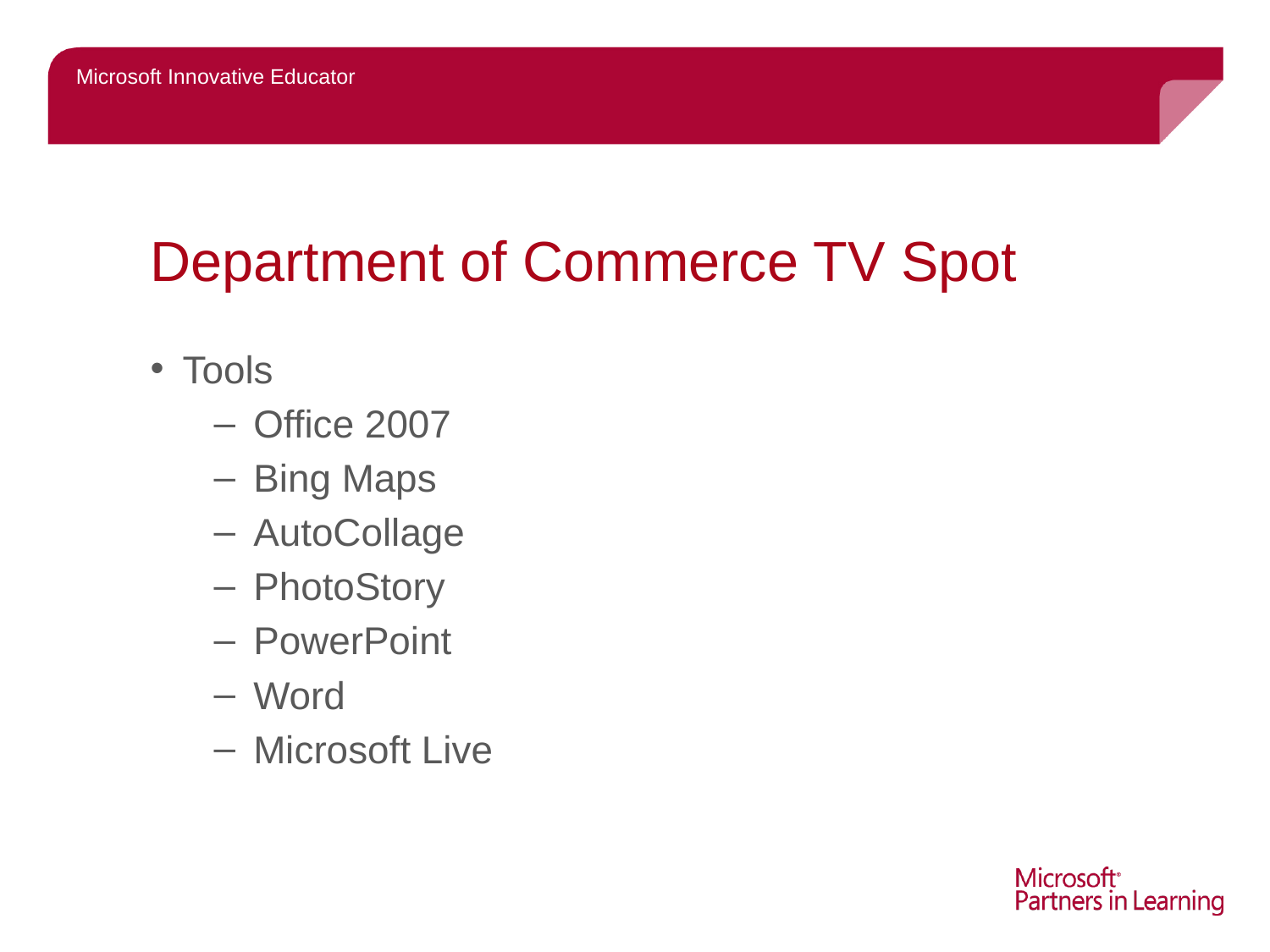

# Department of Commerce TV Spot
Tools
Office 2007
Bing Maps
AutoCollage
PhotoStory
PowerPoint
Word
Microsoft Live